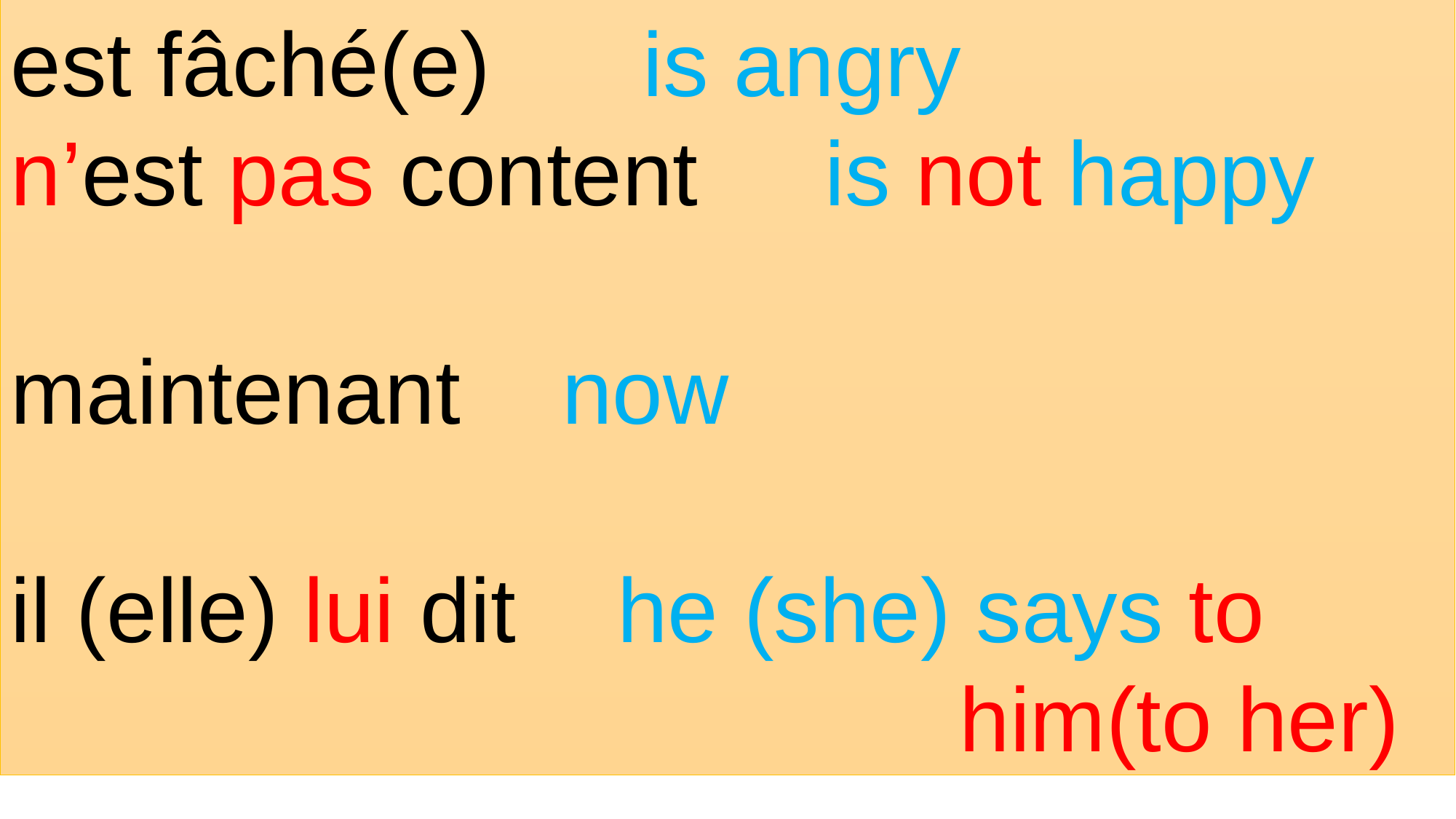

est fâché(e)      is angry
n’est pas content     is not happy

maintenant    now

il (elle) lui dit    he (she) says to       								   him(to her)